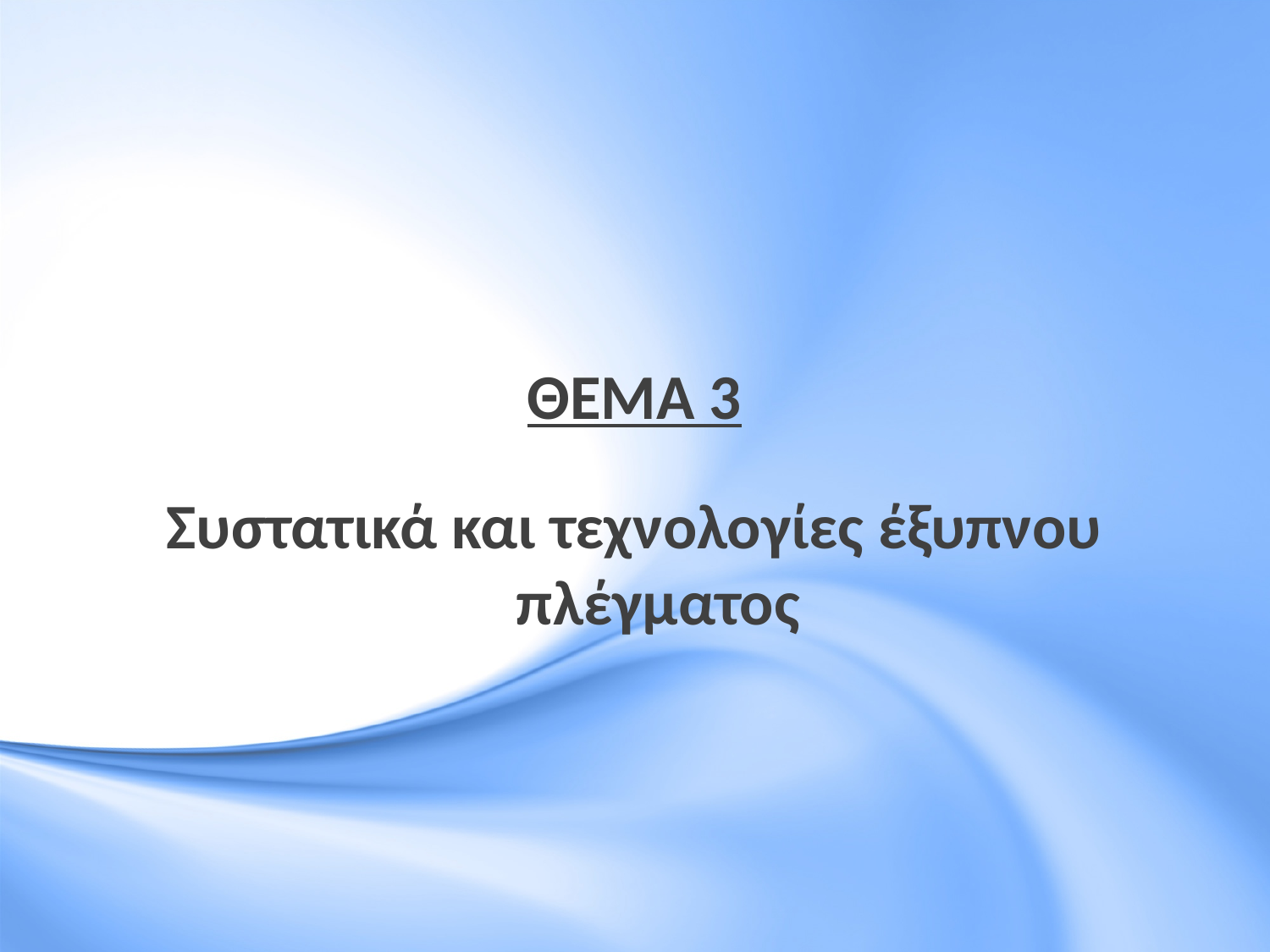

ΘΕΜΑ 3
Συστατικά και τεχνολογίες έξυπνου πλέγματος